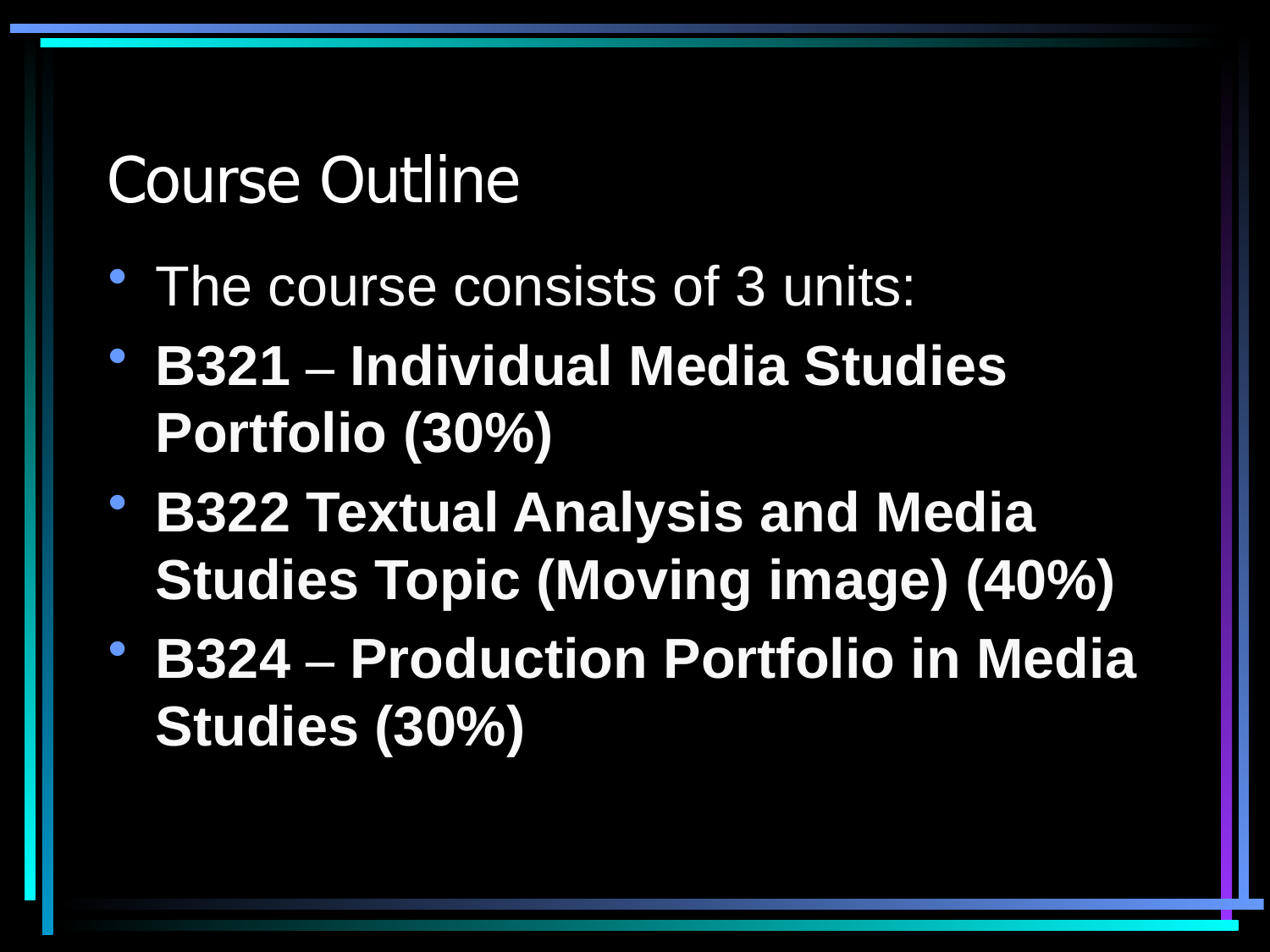

# Course Outline
The course consists of 3 units:
B321 – Individual Media Studies Portfolio (30%)
B322 Textual Analysis and Media Studies Topic (Moving image) (40%)
B324 – Production Portfolio in Media Studies (30%)